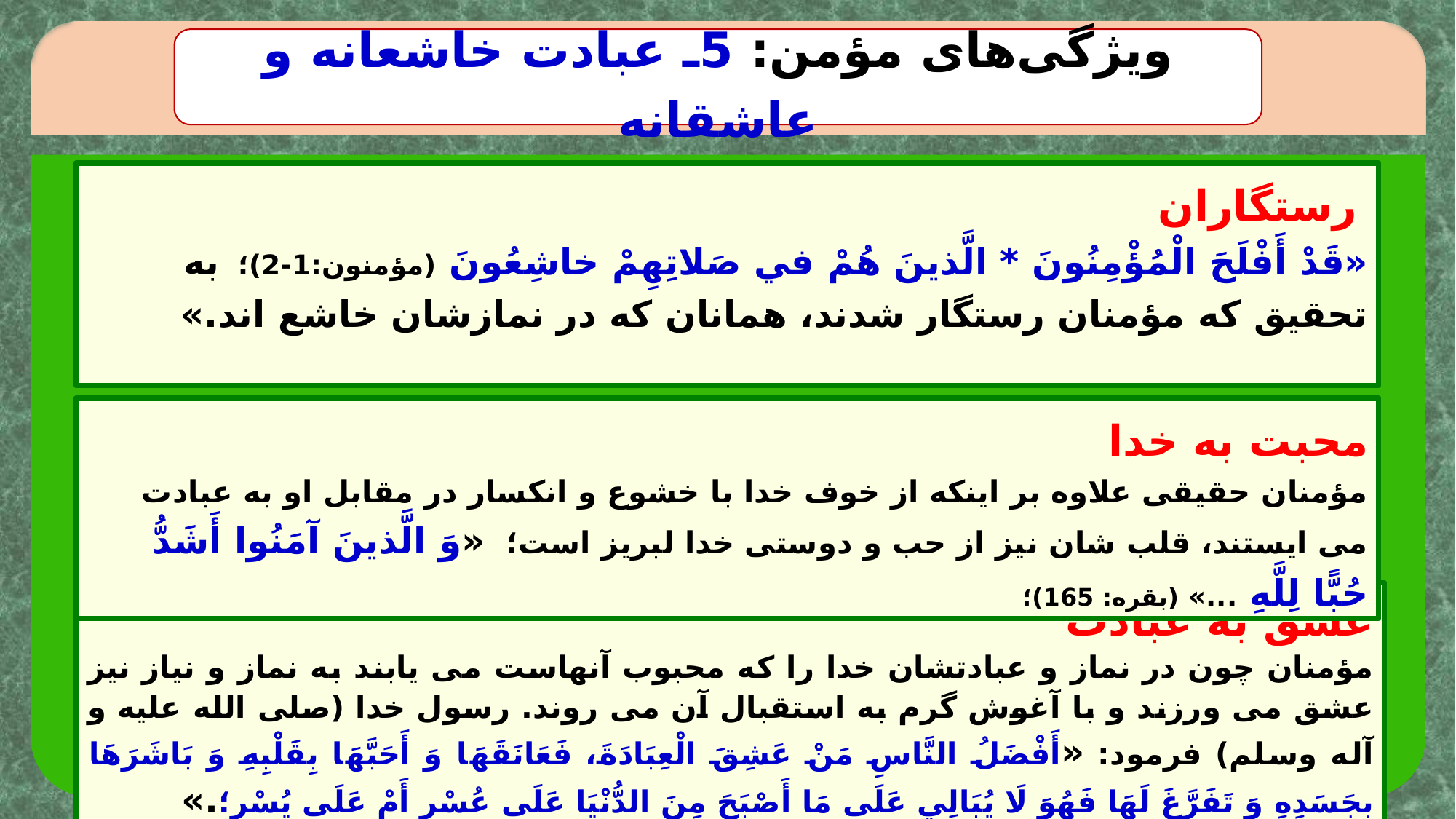

ویژگی‌های مؤمن: 5ـ عبادت خاشعانه و عاشقانه

 رستگاران
«قَدْ أَفْلَحَ الْمُؤْمِنُونَ * الَّذينَ هُمْ في‏ صَلاتِهِمْ خاشِعُونَ (مؤمنون:1-2)؛  به تحقیق که مؤمنان رستگار شدند، همانان که در نمازشان خاشع اند.»

محبت به خدا
مؤمنان حقیقی علاوه بر اینکه از خوف خدا با خشوع و انکسار در مقابل او به عبادت می ایستند، قلب شان نیز از حب و دوستی خدا لبریز است؛  «وَ الَّذينَ آمَنُوا أَشَدُّ حُبًّا لِلَّهِ ...» (بقره: 165)؛
عشق به عبادت
مؤمنان چون در نماز و عبادتشان خدا را که محبوب آنهاست می یابند به نماز و نیاز نیز عشق می ورزند و با آغوش گرم به استقبال آن می روند. رسول خدا (صلی الله علیه و آله وسلم) فرمود:‏ «أَفْضَلُ‏ النَّاسِ‏ مَنْ‏ عَشِقَ‏ الْعِبَادَةَ، فَعَانَقَهَا وَ أَحَبَّهَا بِقَلْبِهِ وَ بَاشَرَهَا بِجَسَدِهِ وَ تَفَرَّغَ لَهَا فَهُوَ لَا يُبَالِي عَلَى مَا أَصْبَحَ مِنَ الدُّنْيَا عَلَى عُسْرٍ أَمْ عَلَى يُسْرٍ؛.»